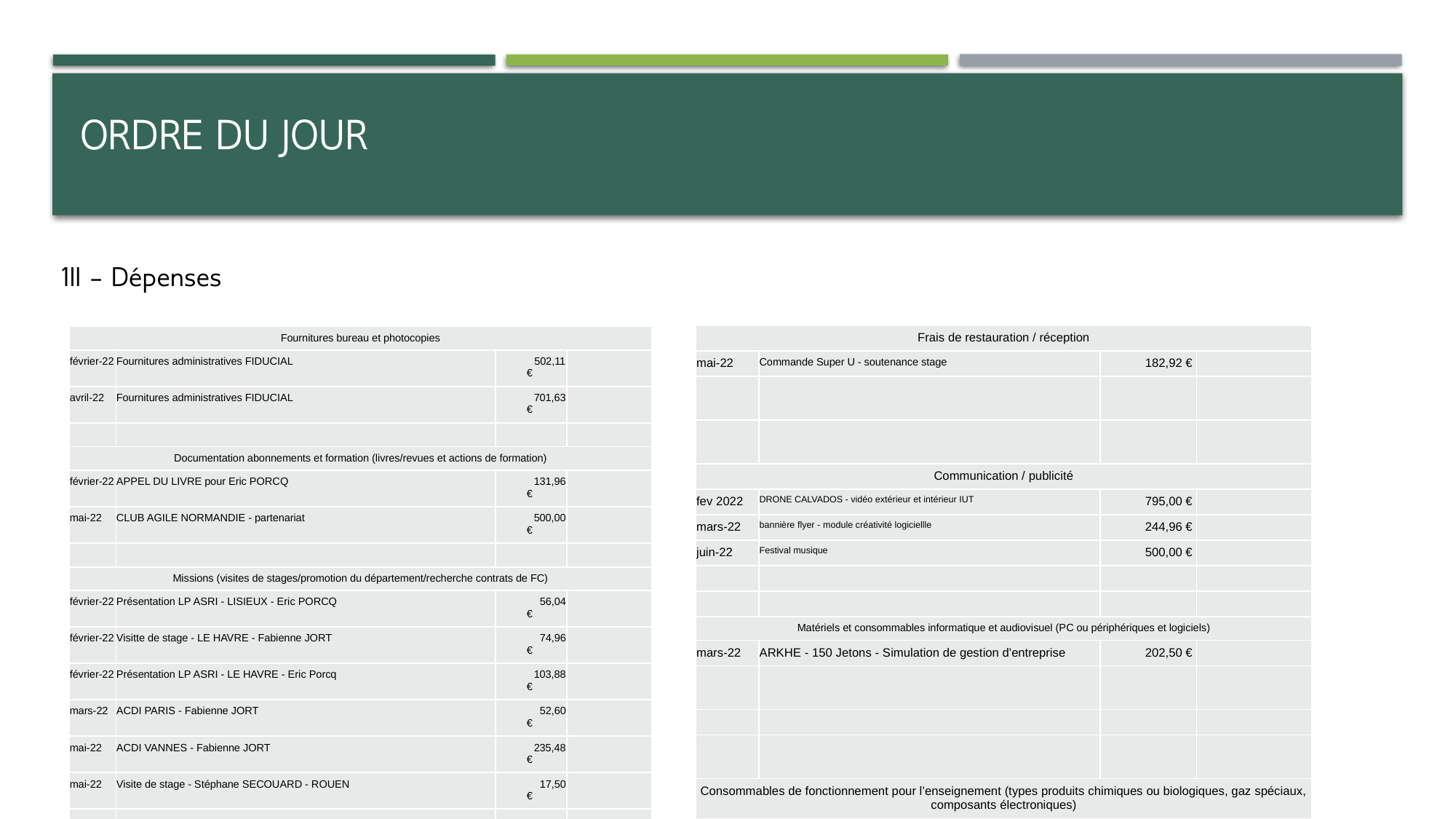

ORDRE DU JOUR

1II – Dépenses
| Frais de restauration / réception |  |  |  |
| --- | --- | --- | --- |
| mai-22 | Commande Super U - soutenance stage | 182,92 € |  |
|  |  |  |  |
|  |  |  |  |
| Communication / publicité |  |  |  |
| fev 2022 | DRONE CALVADOS - vidéo extérieur et intérieur IUT | 795,00 € |  |
| mars-22 | bannière flyer - module créativité logiciellle | 244,96 € |  |
| juin-22 | Festival musique | 500,00 € |  |
|  |  |  |  |
|  |  |  |  |
| Matériels et consommables informatique et audiovisuel (PC ou périphériques et logiciels) |  |  |  |
| mars-22 | ARKHE - 150 Jetons - Simulation de gestion d'entreprise | 202,50 € |  |
|  |  |  |  |
|  |  |  |  |
|  |  |  |  |
| Consommables de fonctionnement pour l’enseignement (types produits chimiques ou biologiques, gaz spéciaux, composants électroniques) |  |  |  |
|  |  |  |  |
| Achats matériels d’enseignement (autre que info et audio, type matériels de TP) |  |  |  |
|  |  |  |  |
| février-22 | Antidote 11 emr | 72,28 € |  |
| février-22 | Sacoche dell | 28,00 € |  |
| mai | télécommande présentation | 19,85 € |  |
| Fournitures bureau et photocopies |  |  |  |
| --- | --- | --- | --- |
| février-22 | Fournitures administratives FIDUCIAL | 502,11 € |  |
| avril-22 | Fournitures administratives FIDUCIAL | 701,63 € |  |
|  |  |  |  |
| Documentation abonnements et formation (livres/revues et actions de formation) |  |  |  |
| février-22 | APPEL DU LIVRE pour Eric PORCQ | 131,96 € |  |
| mai-22 | CLUB AGILE NORMANDIE - partenariat | 500,00 € |  |
|  |  |  |  |
| Missions (visites de stages/promotion du département/recherche contrats de FC) |  |  |  |
| février-22 | Présentation LP ASRI - LISIEUX - Eric PORCQ | 56,04 € |  |
| février-22 | Visitte de stage - LE HAVRE - Fabienne JORT | 74,96 € |  |
| février-22 | Présentation LP ASRI - LE HAVRE - Eric Porcq | 103,88 € |  |
| mars-22 | ACDI PARIS - Fabienne JORT | 52,60 € |  |
| mai-22 | ACDI VANNES - Fabienne JORT | 235,48 € |  |
| mai-22 | Visite de stage - Stéphane SECOUARD - ROUEN | 17,50 € |  |
|  |  |  |  |
| Missions avec étudiants liées à l'enseignement (location de bus, train, bateau, hébergement) |  |  |  |
| mars-22 | Cotisation ACDI PARIS - Fabienne JORT | 30,00 € |  |